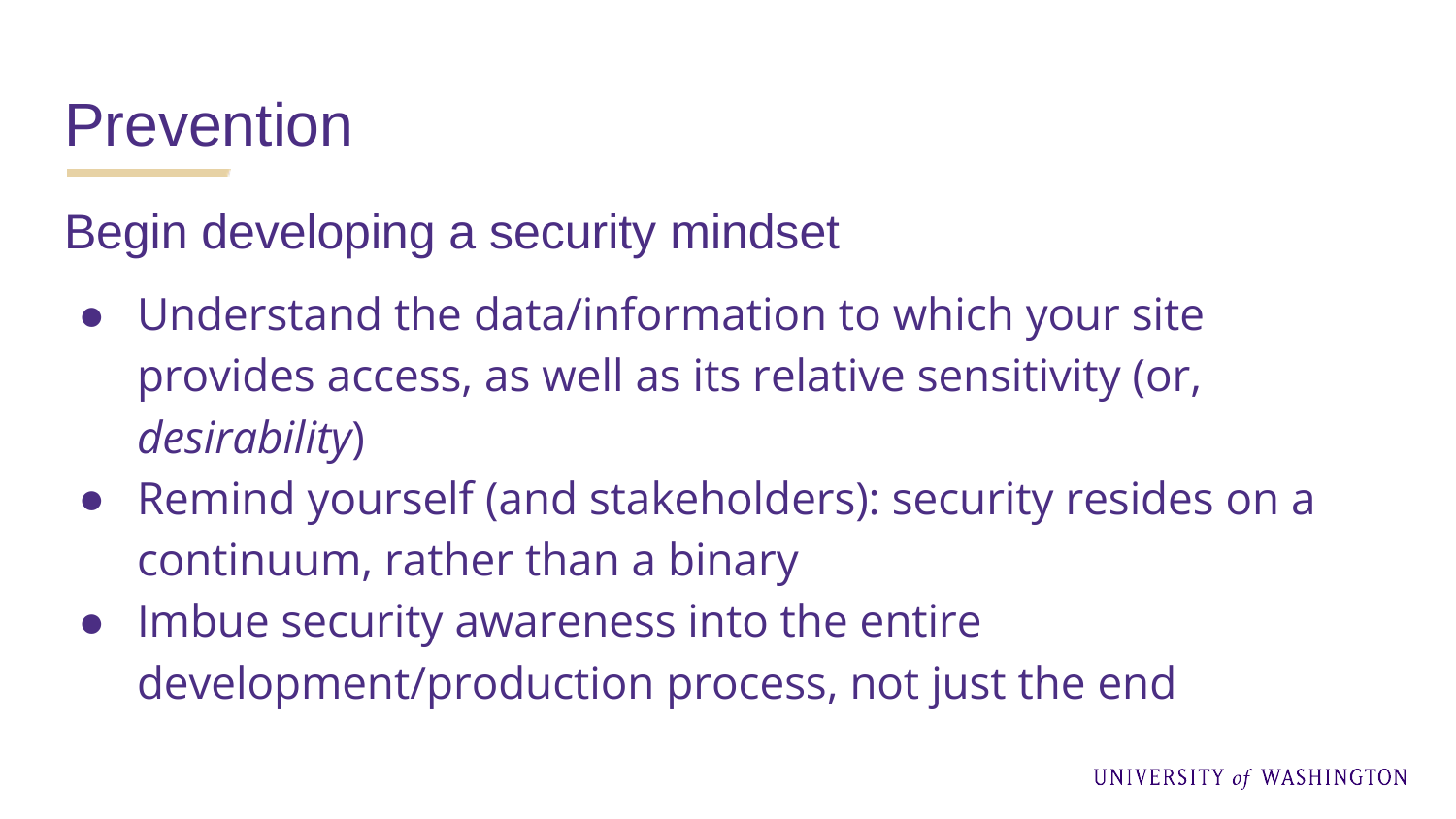

# Prevention
Begin developing a security mindset
Understand the data/information to which your site provides access, as well as its relative sensitivity (or, desirability)
Remind yourself (and stakeholders): security resides on a continuum, rather than a binary
Imbue security awareness into the entire development/production process, not just the end